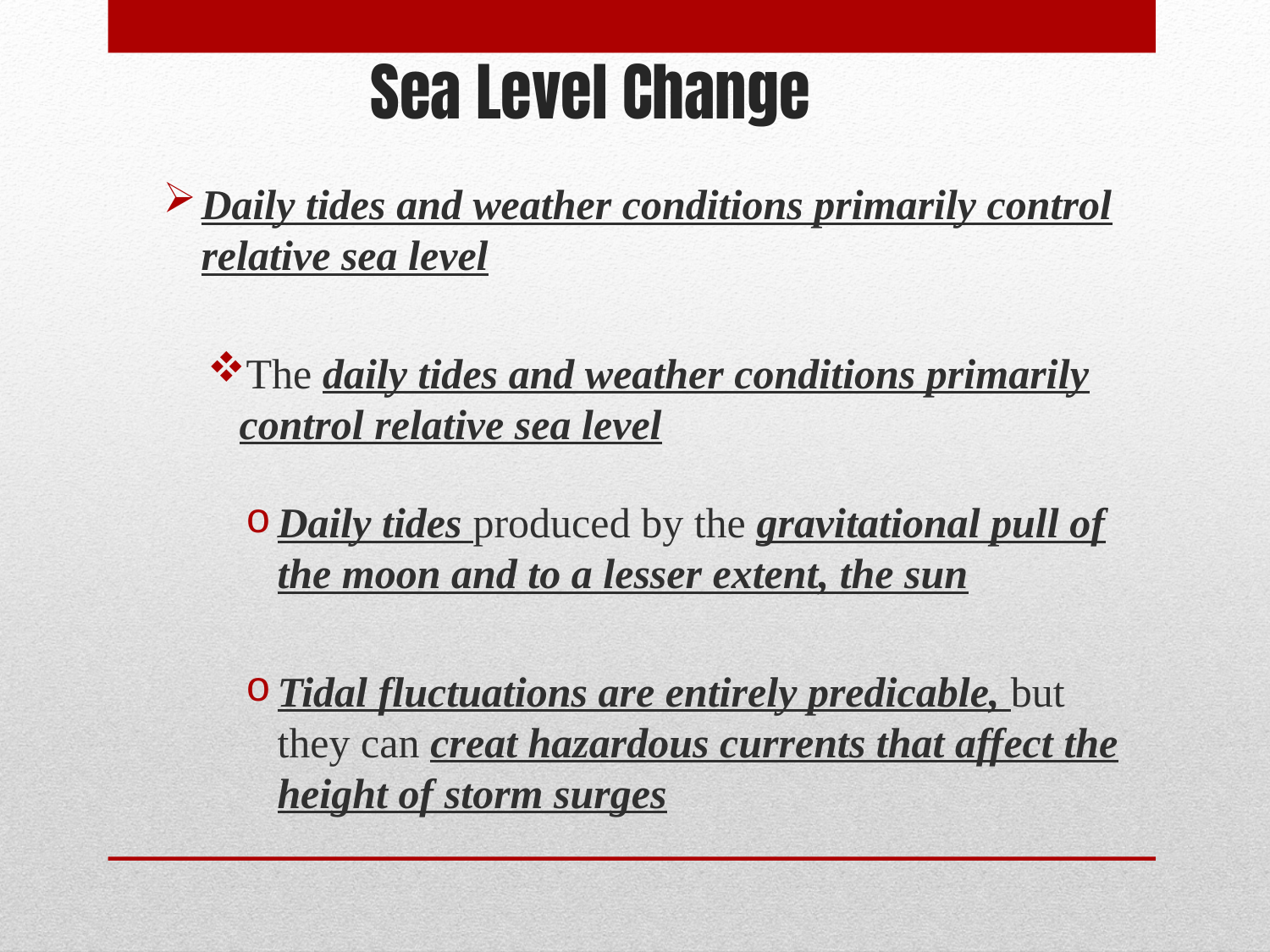

Sea Level Change
Daily tides and weather conditions primarily control relative sea level

The daily tides and weather conditions primarily control relative sea level

Daily tides produced by the gravitational pull of the moon and to a lesser extent, the sun

Tidal fluctuations are entirely predicable, but they can creat hazardous currents that affect the height of storm surges